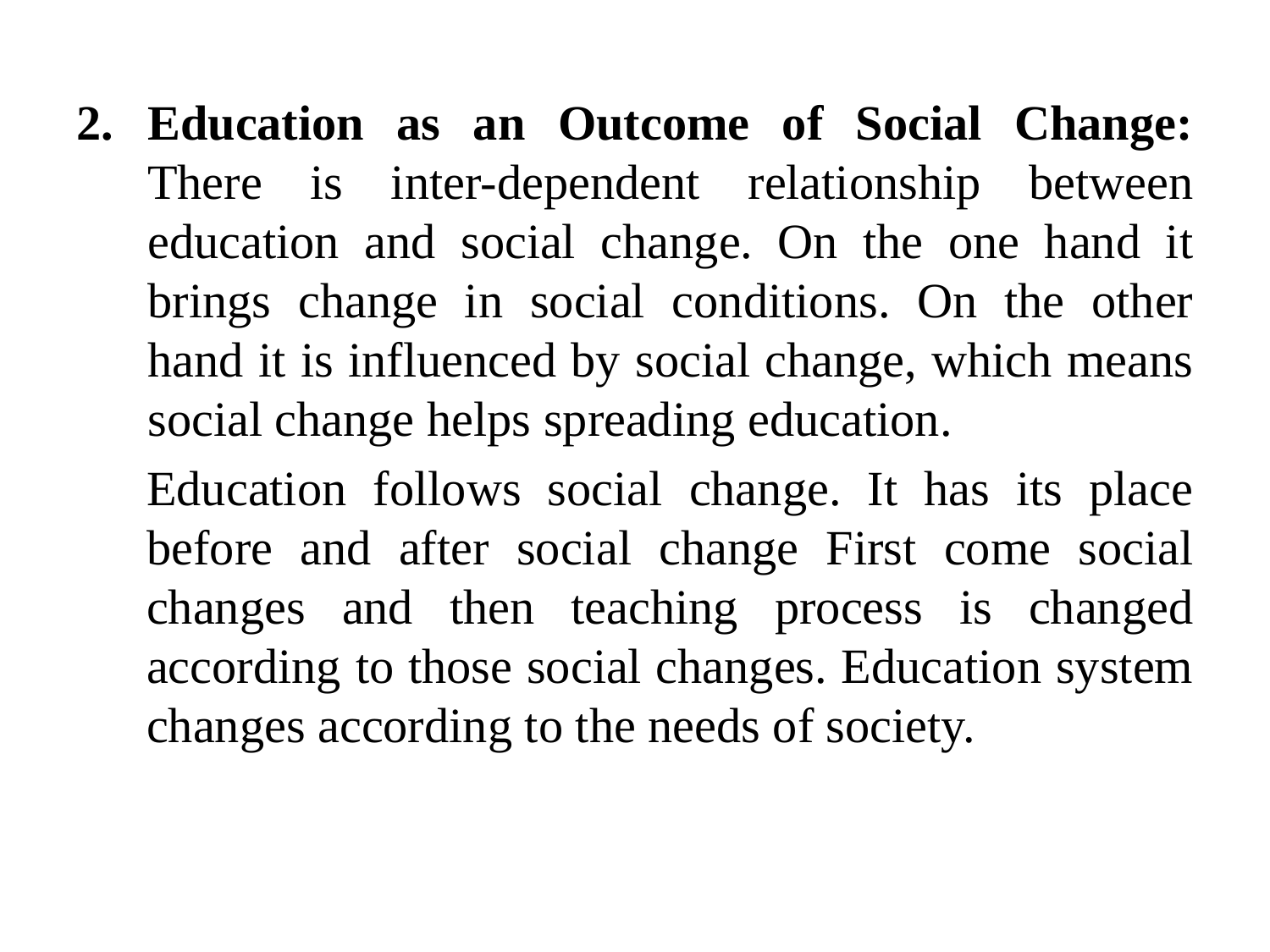

Education as an Outcome of Social Change: There is inter-dependent relationship between education and social change. On the one hand it brings change in social conditions. On the other hand it is influenced by social change, which means social change helps spreading education.
	Education follows social change. It has its place before and after social change First come social changes and then teaching process is changed according to those social changes. Education system changes according to the needs of society.